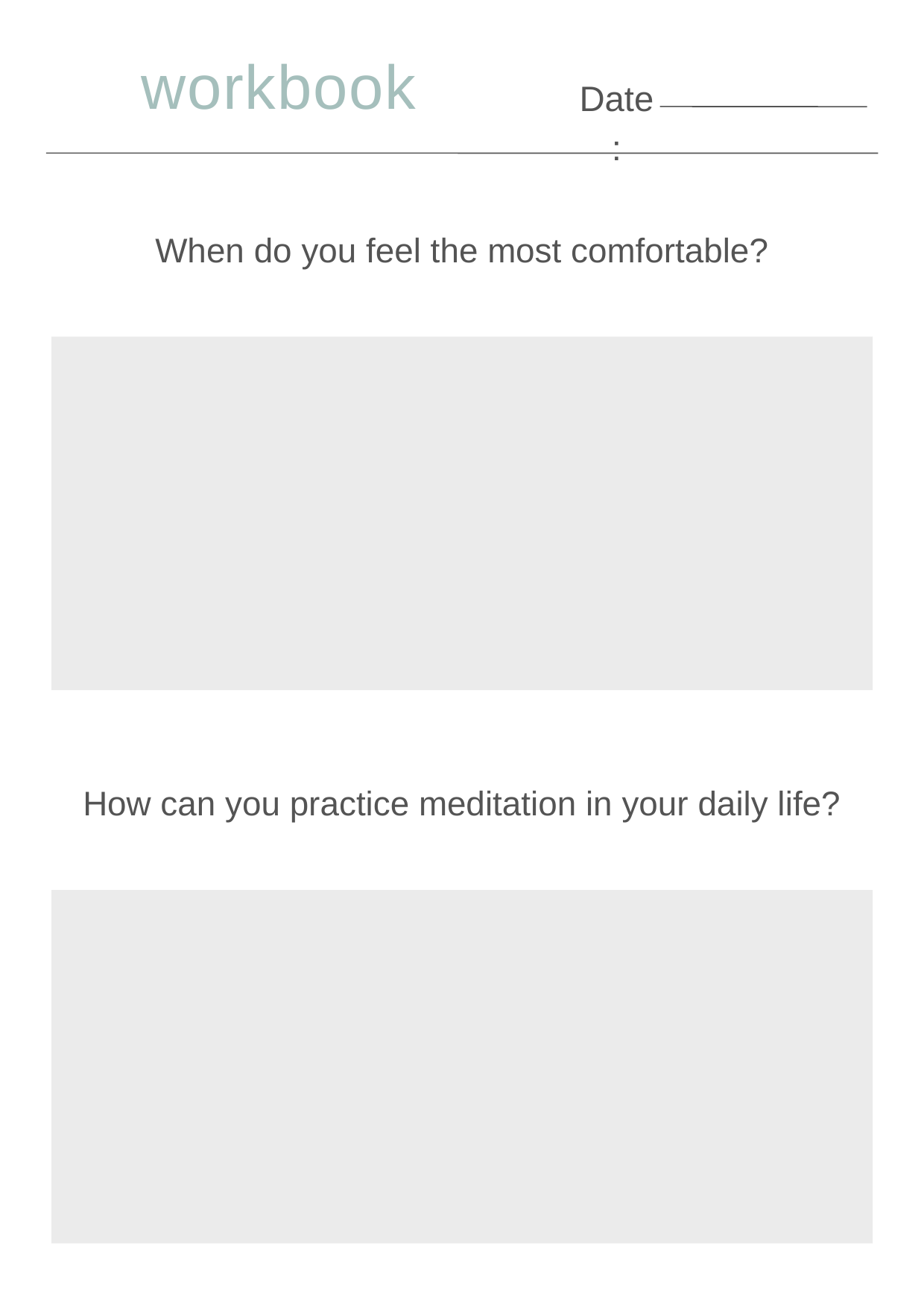

workbook
Date:

When do you feel the most comfortable?

How can you practice meditation in your daily life?